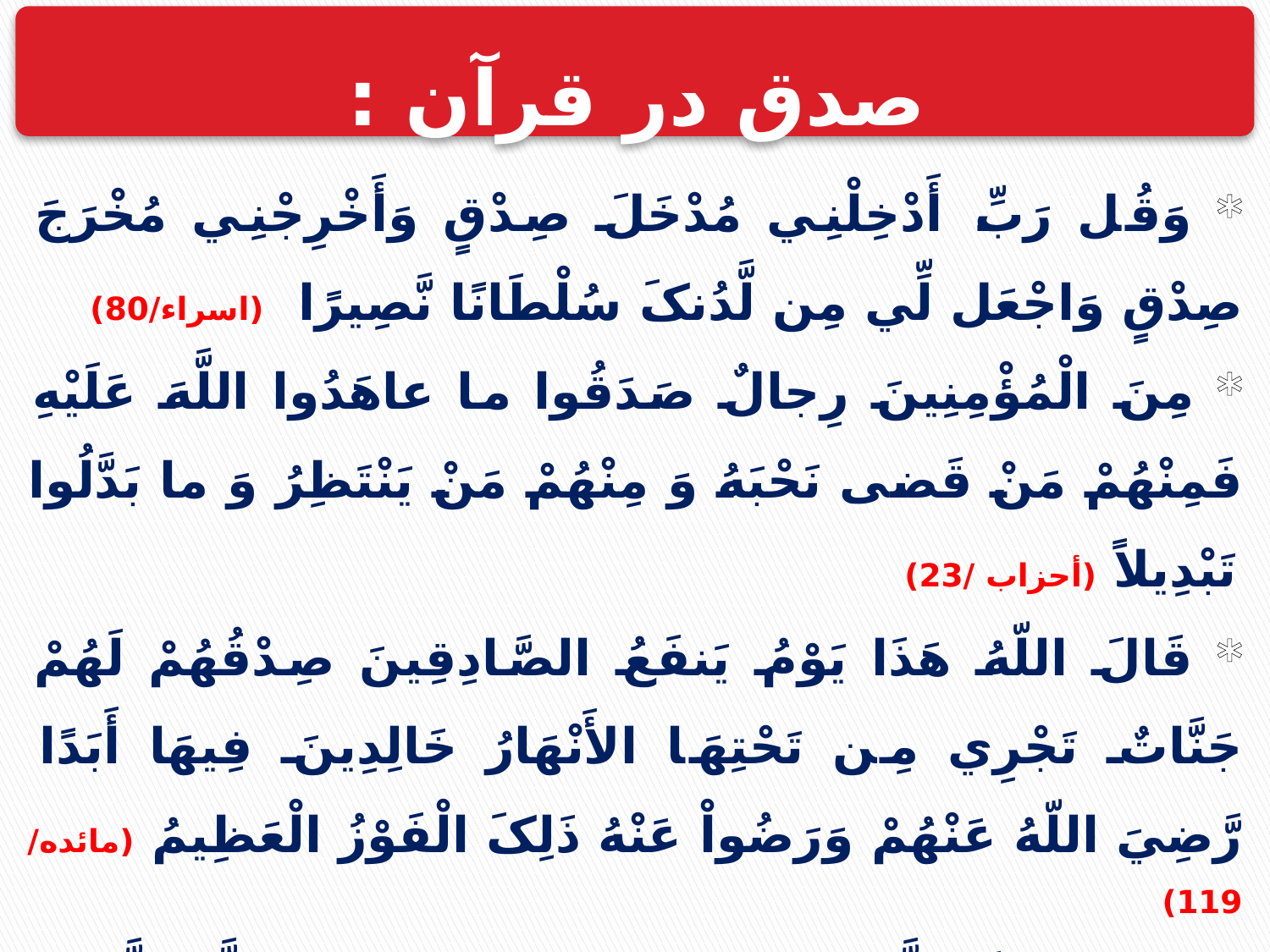

صدق در قرآن :
* وَقُل رَبِّ أَدْخِلْنِي مُدْخَلَ صِدْقٍ وَأَخْرِجْنِي مُخْرَجَ صِدْقٍ وَاجْعَل لِّي مِن لَّدُنکَ سُلْطَانًا نَّصِيرًا  (اسراء/80)
* مِنَ الْمُؤْمِنِينَ رِجالٌ صَدَقُوا ما عاهَدُوا اللَّهَ عَلَيْهِ فَمِنْهُمْ مَنْ قَضى‏ نَحْبَهُ وَ مِنْهُمْ مَنْ يَنْتَظِرُ وَ ما بَدَّلُوا تَبْدِيلاً (أحزاب /23)
* قَالَ اللّهُ هَذَا يَوْمُ يَنفَعُ الصَّادِقِينَ صِدْقُهُمْ لَهُمْ جَنَّاتٌ تَجْرِي مِن تَحْتِهَا الأَنْهَارُ خَالِدِينَ فِيهَا أَبَدًا رَّضِيَ اللّهُ عَنْهُمْ وَرَضُواْ عَنْهُ ذَلِکَ الْفَوْزُ الْعَظِيمُ (مائده/ 119)
* وَلَقَدْ فَتَنَّا الَّذِينَ مِن قَبْلِهِمْ فَلَيَعْلَمَنَّ اللَّهُ الَّذِينَ صَدَقُوا وَلَيَعْلَمَنَّ الْکَاذِبِينَ (عنکبوت/3)